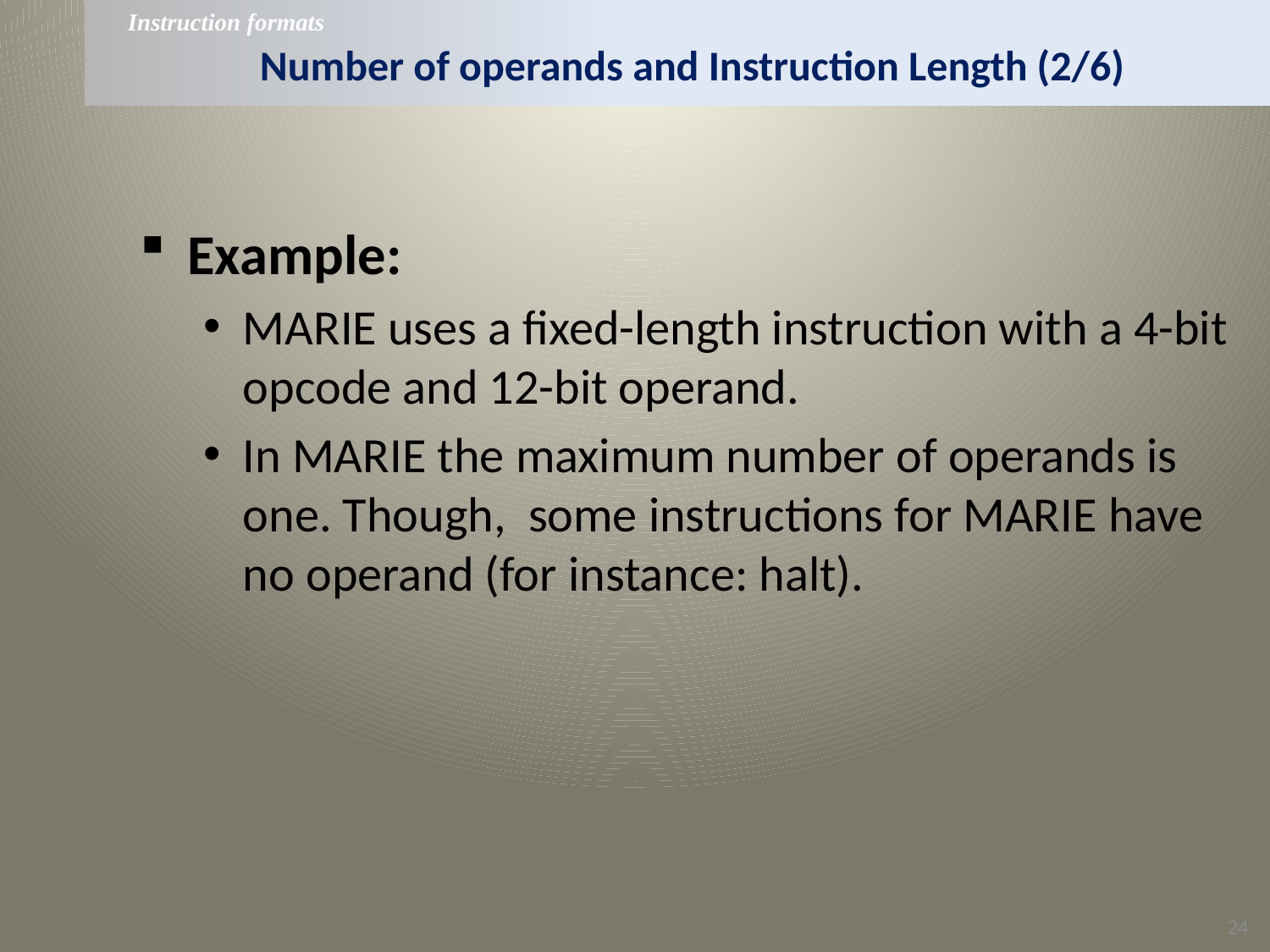

Instruction formats
# Number of operands and Instruction Length (2/6)
Example:
MARIE uses a fixed-length instruction with a 4-bit opcode and 12-bit operand.
In MARIE the maximum number of operands is one. Though,  some instructions for MARIE have no operand (for instance: halt).